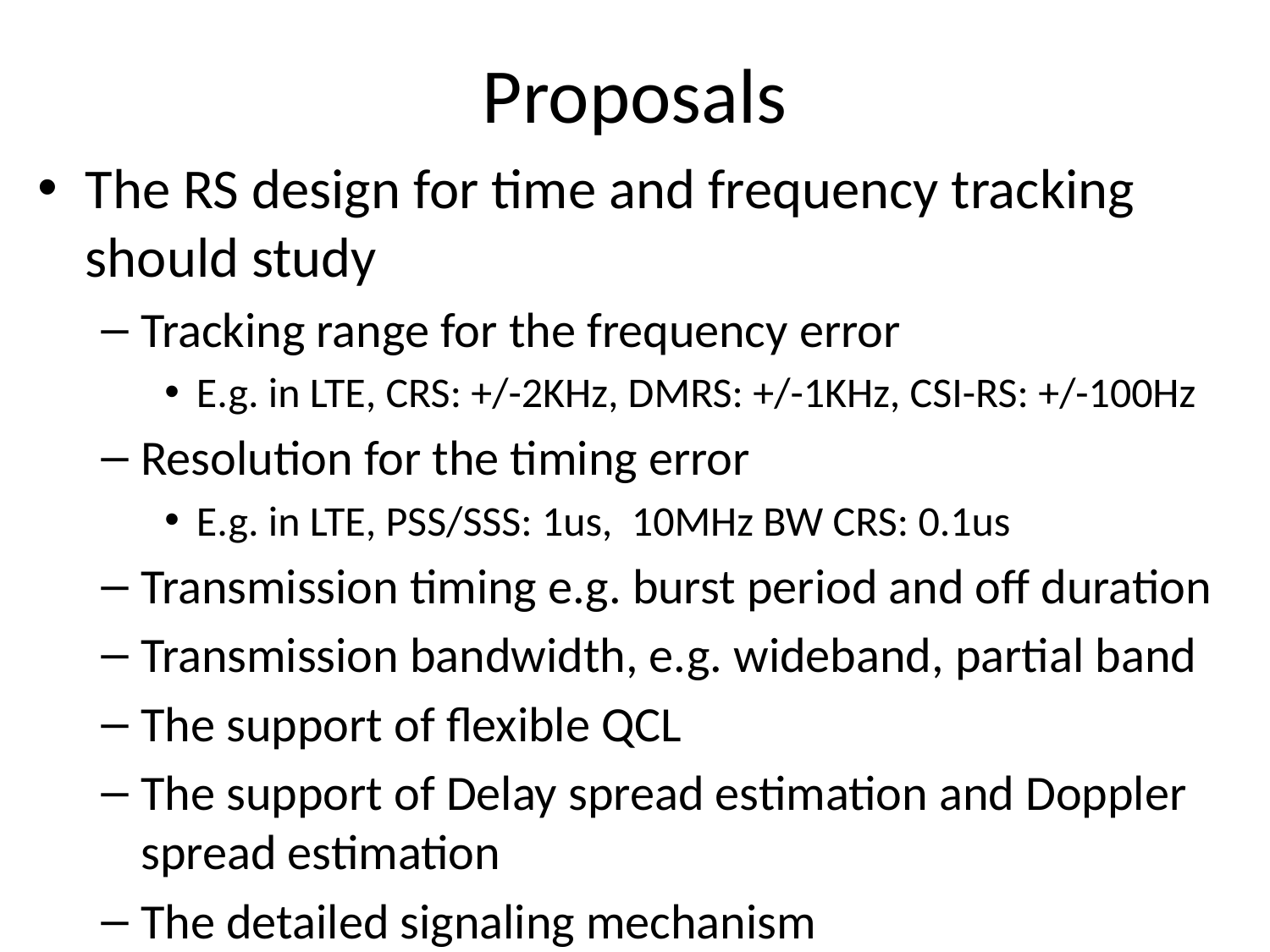

# Proposals
The RS design for time and frequency tracking should study
Tracking range for the frequency error
E.g. in LTE, CRS: +/-2KHz, DMRS: +/-1KHz, CSI-RS: +/-100Hz
Resolution for the timing error
E.g. in LTE, PSS/SSS: 1us,  10MHz BW CRS: 0.1us
Transmission timing e.g. burst period and off duration
Transmission bandwidth, e.g. wideband, partial band
The support of flexible QCL
The support of Delay spread estimation and Doppler spread estimation
The detailed signaling mechanism